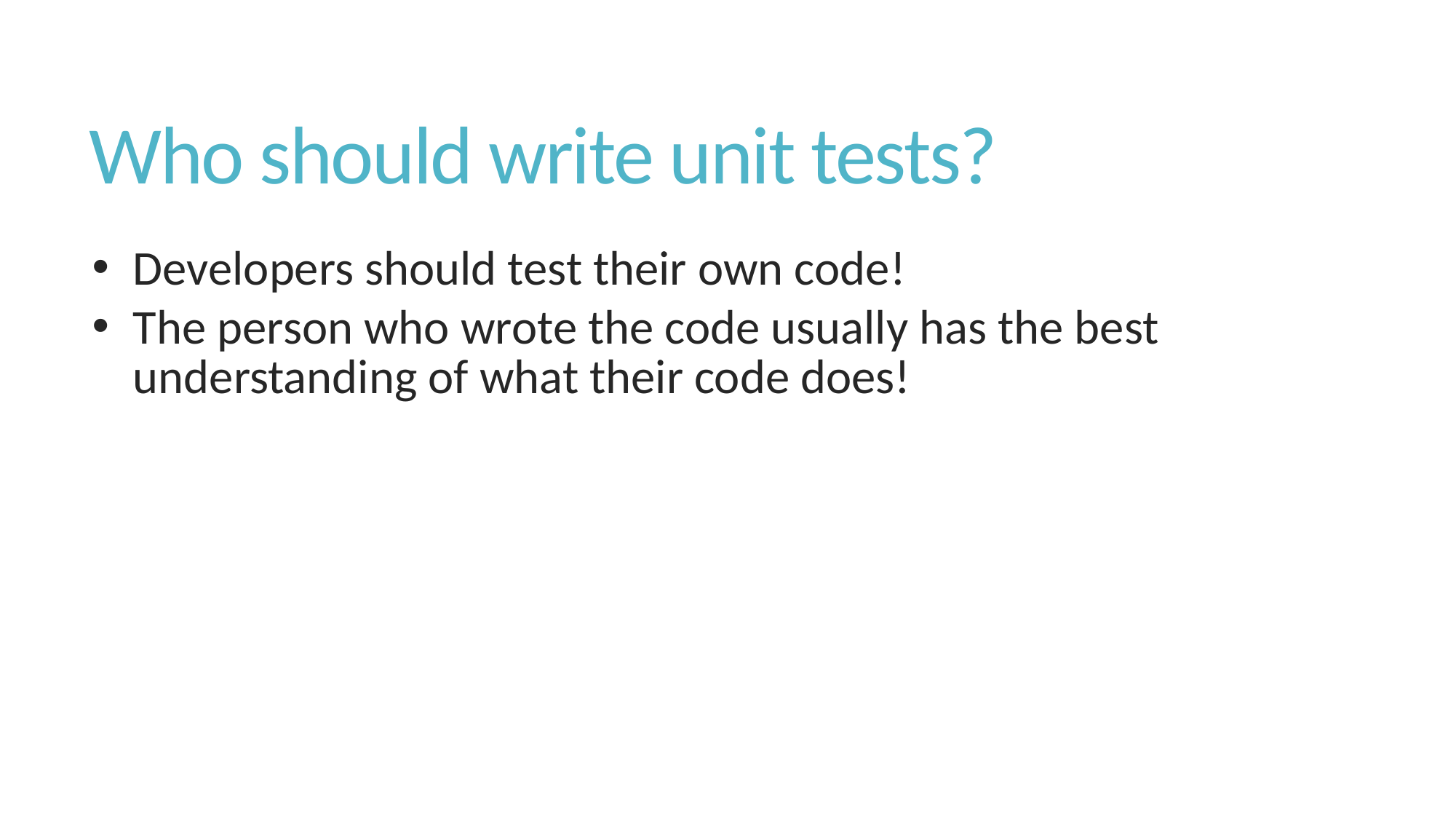

# Who should write unit tests?
Developers should test their own code!
The person who wrote the code usually has the best understanding of what their code does!